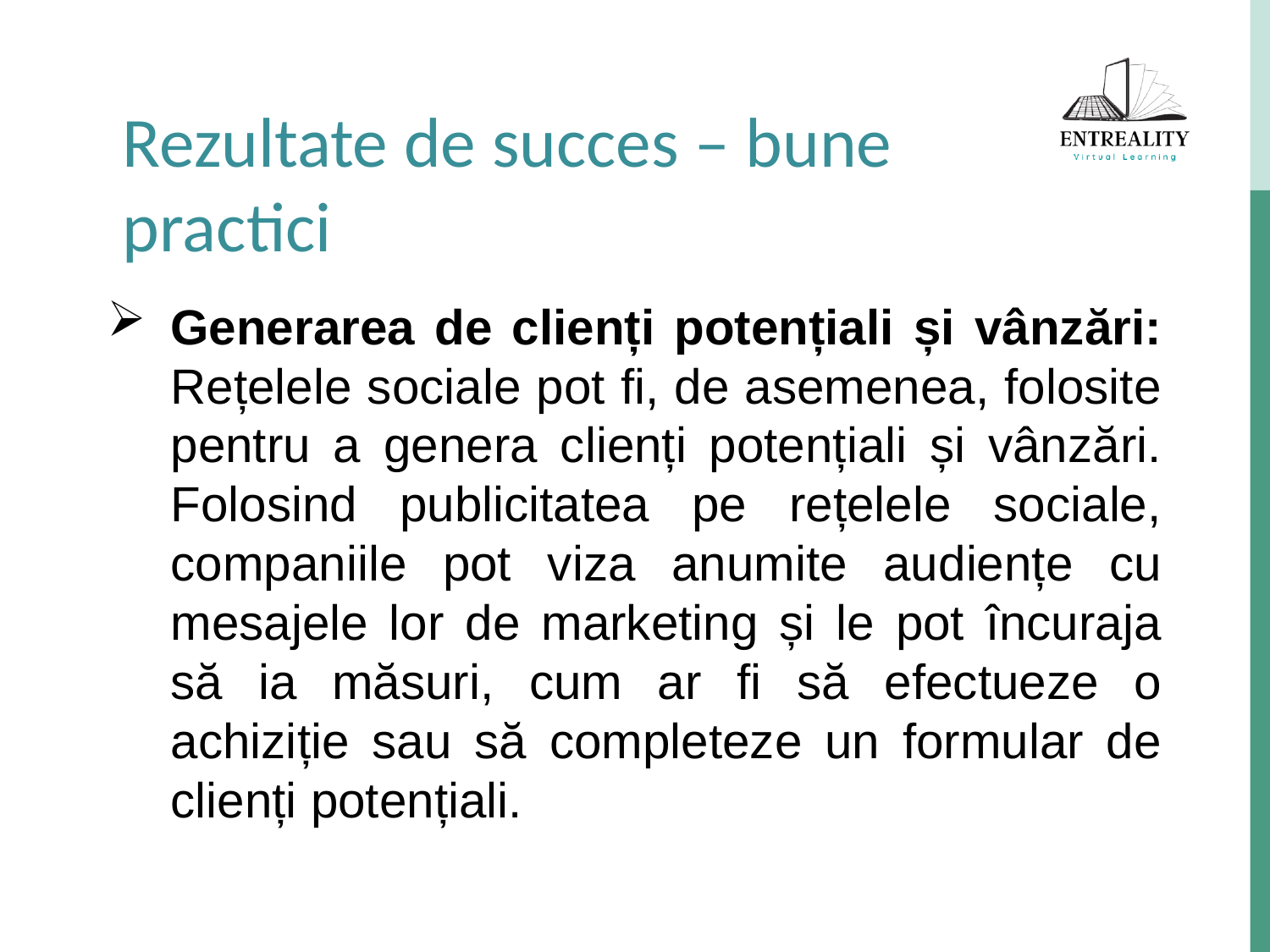

Rezultate de succes – bune practici
Generarea de clienți potențiali și vânzări: Rețelele sociale pot fi, de asemenea, folosite pentru a genera clienți potențiali și vânzări. Folosind publicitatea pe rețelele sociale, companiile pot viza anumite audiențe cu mesajele lor de marketing și le pot încuraja să ia măsuri, cum ar fi să efectueze o achiziție sau să completeze un formular de clienți potențiali.